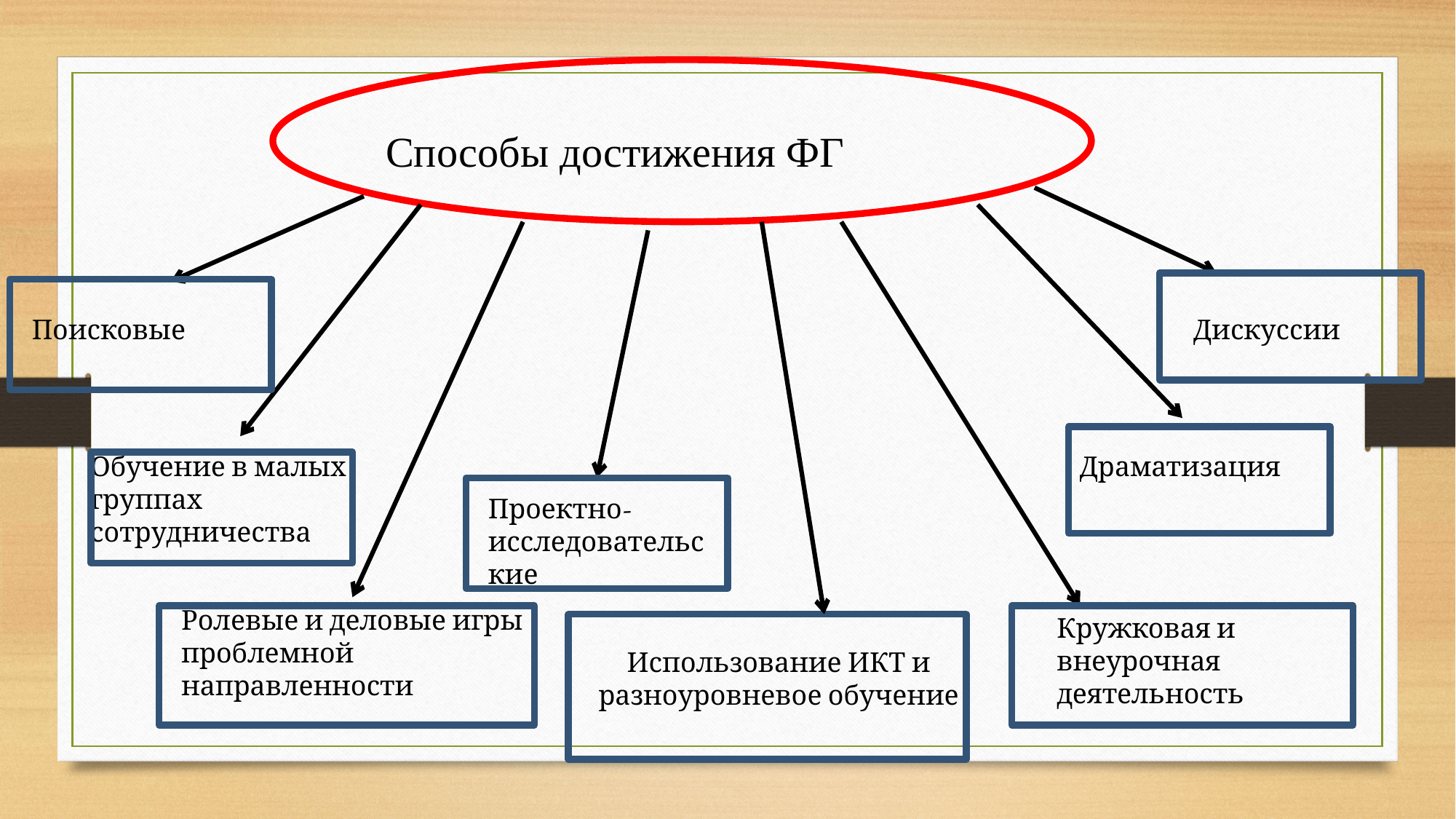

Способы достижения ФГ

Поисковые
Дискуссии

Драматизация
Обучение в малых группах сотрудничества

Проектно-исследовательские
Ролевые и деловые игры проблемной направленности

Кружковая и внеурочная деятельность

Использование ИКТ и разноуровневое обучение